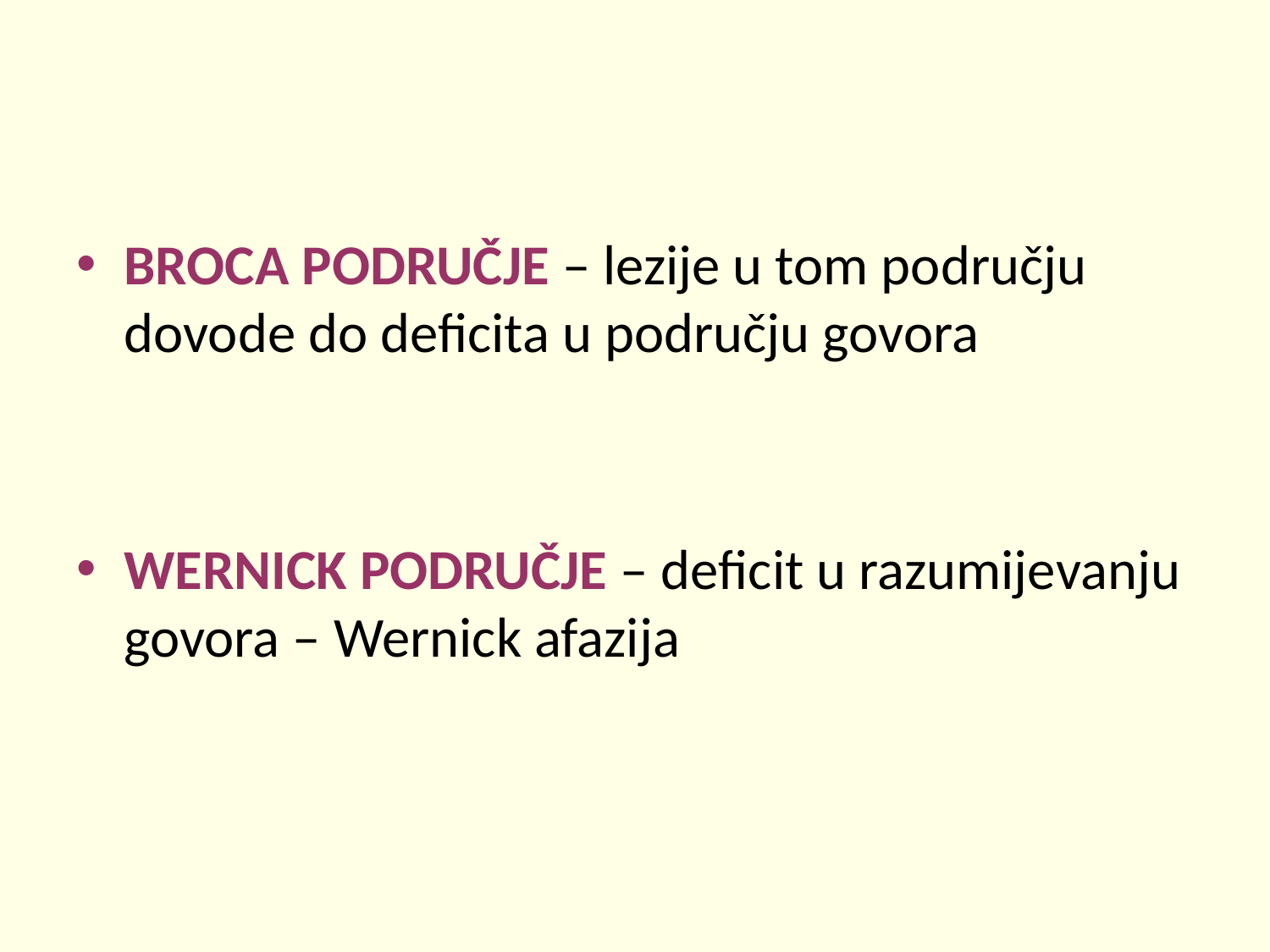

#
BROCA PODRUČJE – lezije u tom području dovode do deficita u području govora

WERNICK PODRUČJE – deficit u razumijevanju govora – Wernick afazija